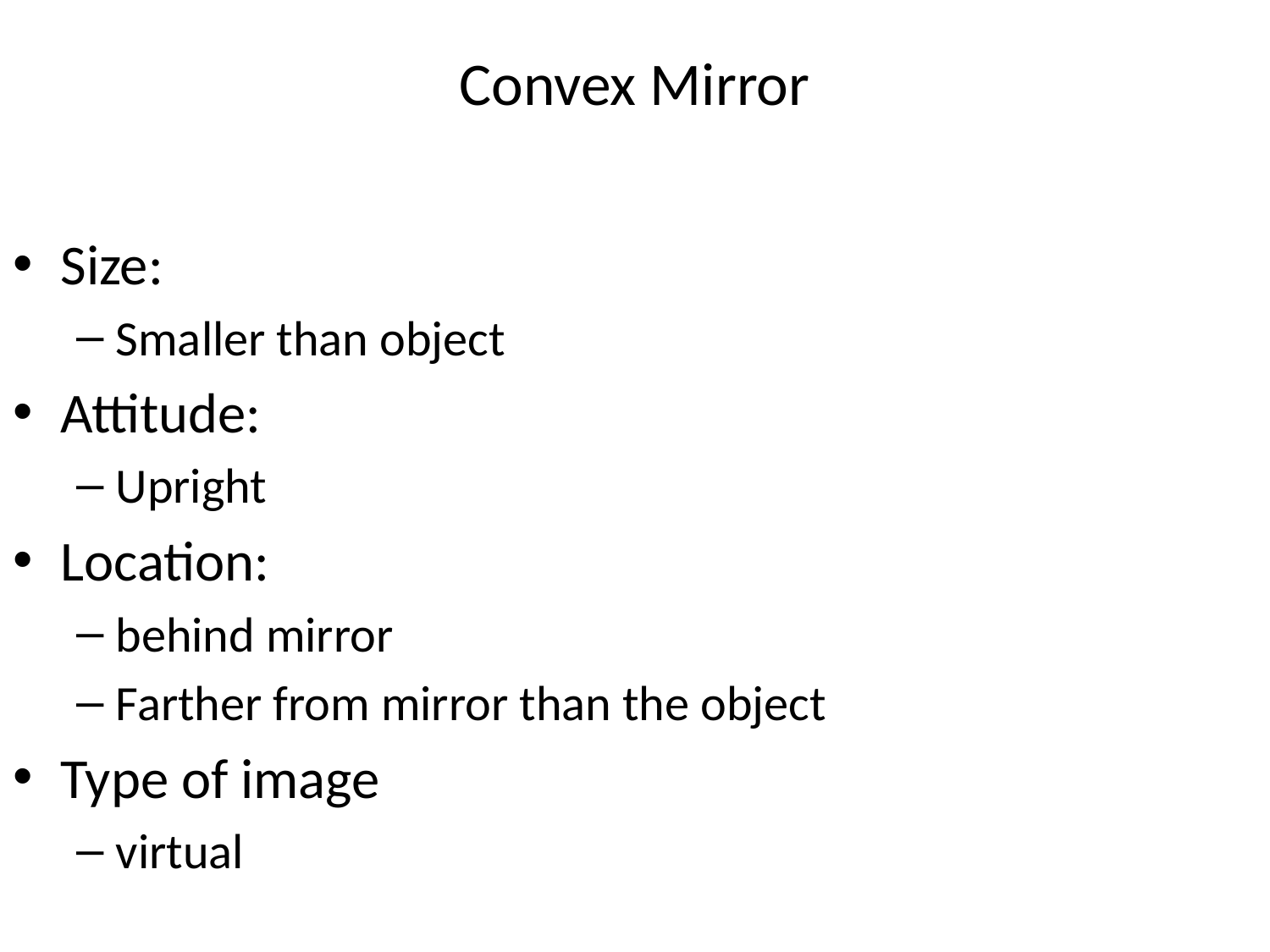

# Convex Mirror
Size:
Smaller than object
Attitude:
Upright
Location:
behind mirror
Farther from mirror than the object
Type of image
virtual